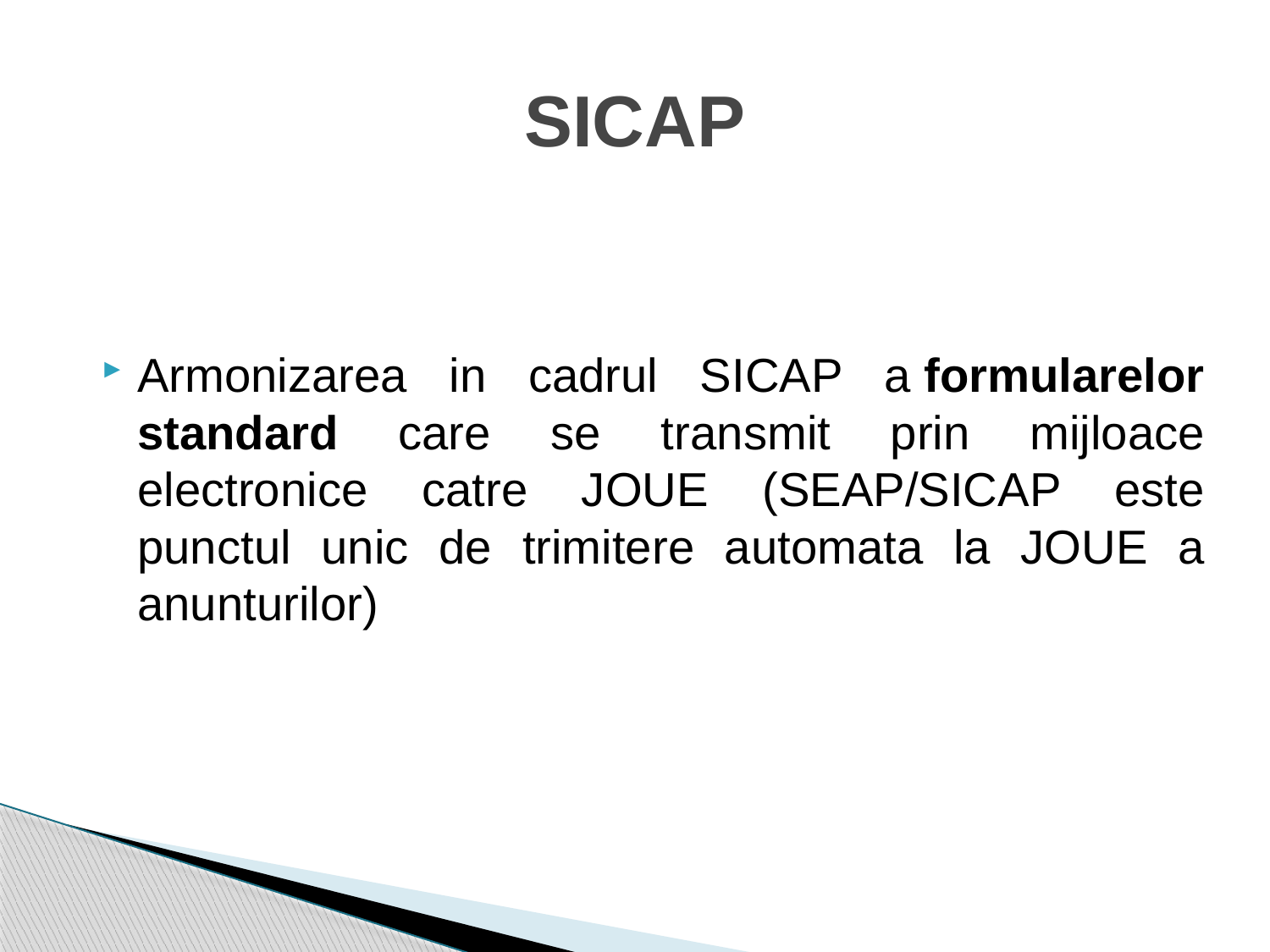

# SICAP
Armonizarea in cadrul SICAP a formularelor standard care se transmit prin mijloace electronice catre JOUE (SEAP/SICAP este punctul unic de trimitere automata la JOUE a anunturilor)